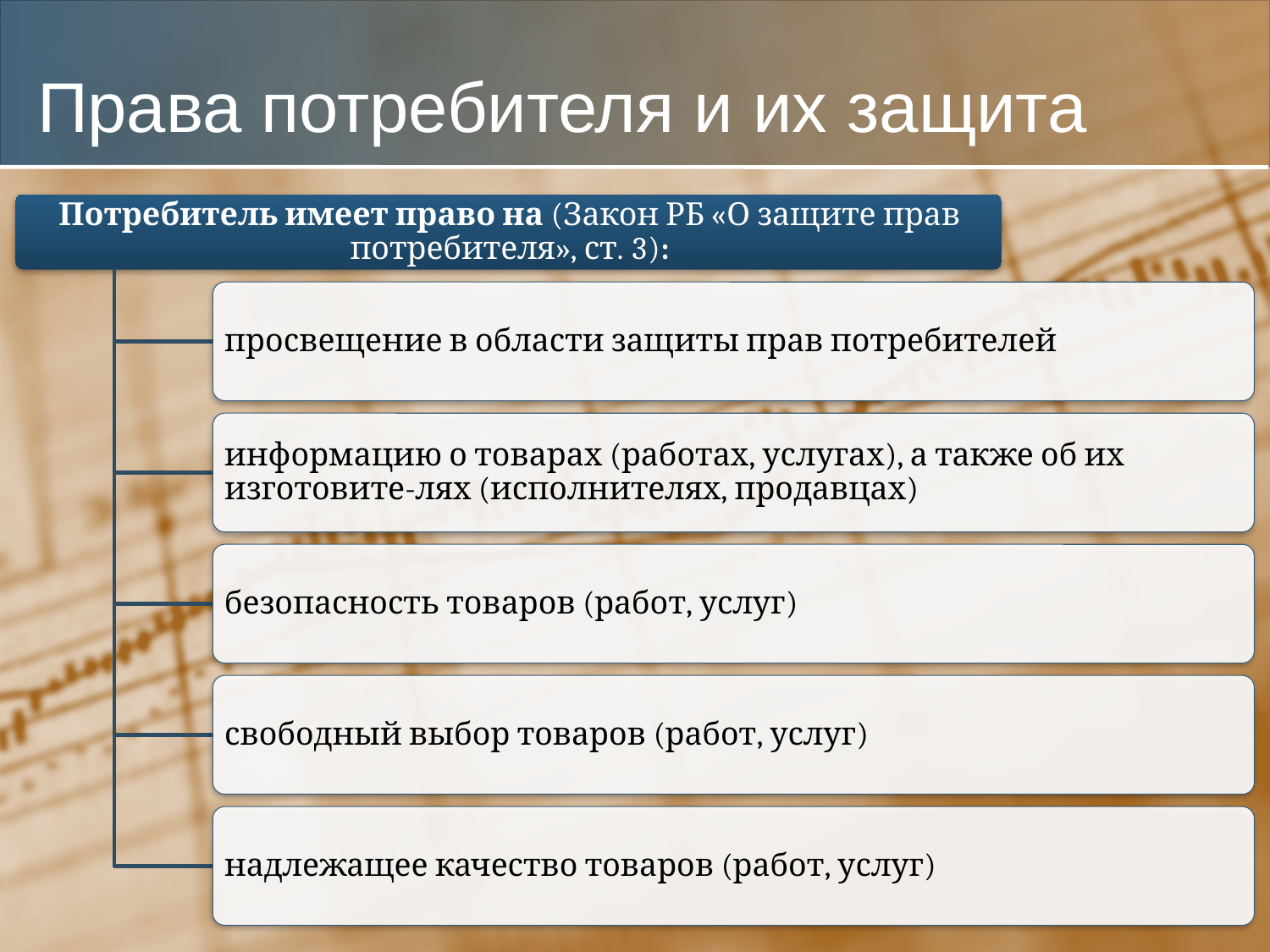

# Права потребителя и их защита
Потребитель имеет право на (Закон РБ «О защите прав потребителя», ст. 3):
просвещение в области защиты прав потребителей
информацию о товарах (работах, услугах), а также об их изготовите-лях (исполнителях, продавцах)
безопасность товаров (работ, услуг)
свободный выбор товаров (работ, услуг)
надлежащее качество товаров (работ, услуг)